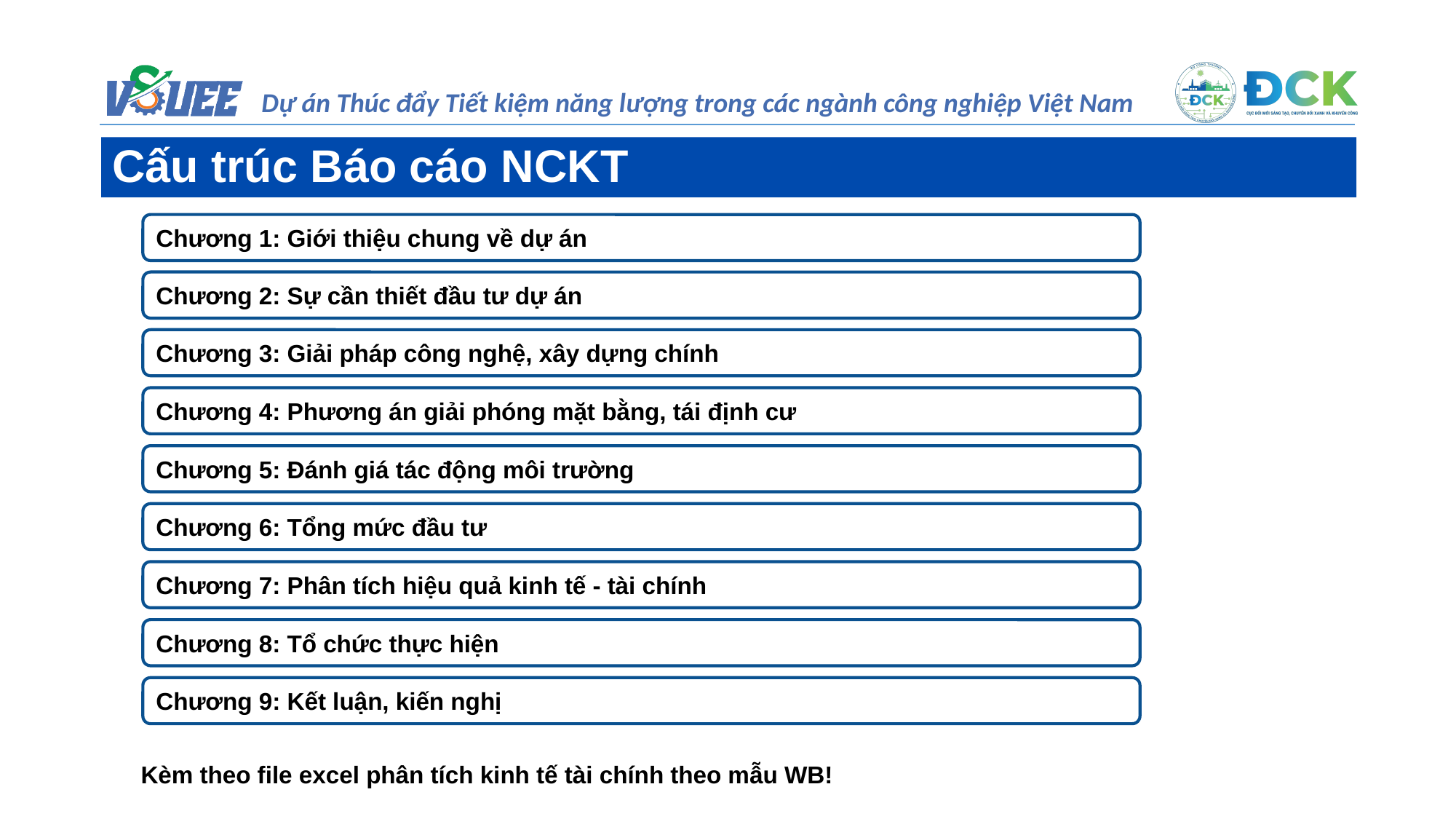

Cấu trúc Báo cáo NCKT
Chương 1: Giới thiệu chung về dự án
Chương 2: Sự cần thiết đầu tư dự án
Chương 3: Giải pháp công nghệ, xây dựng chính
Chương 4: Phương án giải phóng mặt bằng, tái định cư
Chương 5: Đánh giá tác động môi trường
Chương 6: Tổng mức đầu tư
Chương 7: Phân tích hiệu quả kinh tế - tài chính

Chương 8: Tổ chức thực hiện
Chương 9: Kết luận, kiến nghị
Kèm theo file excel phân tích kinh tế tài chính theo mẫu WB!